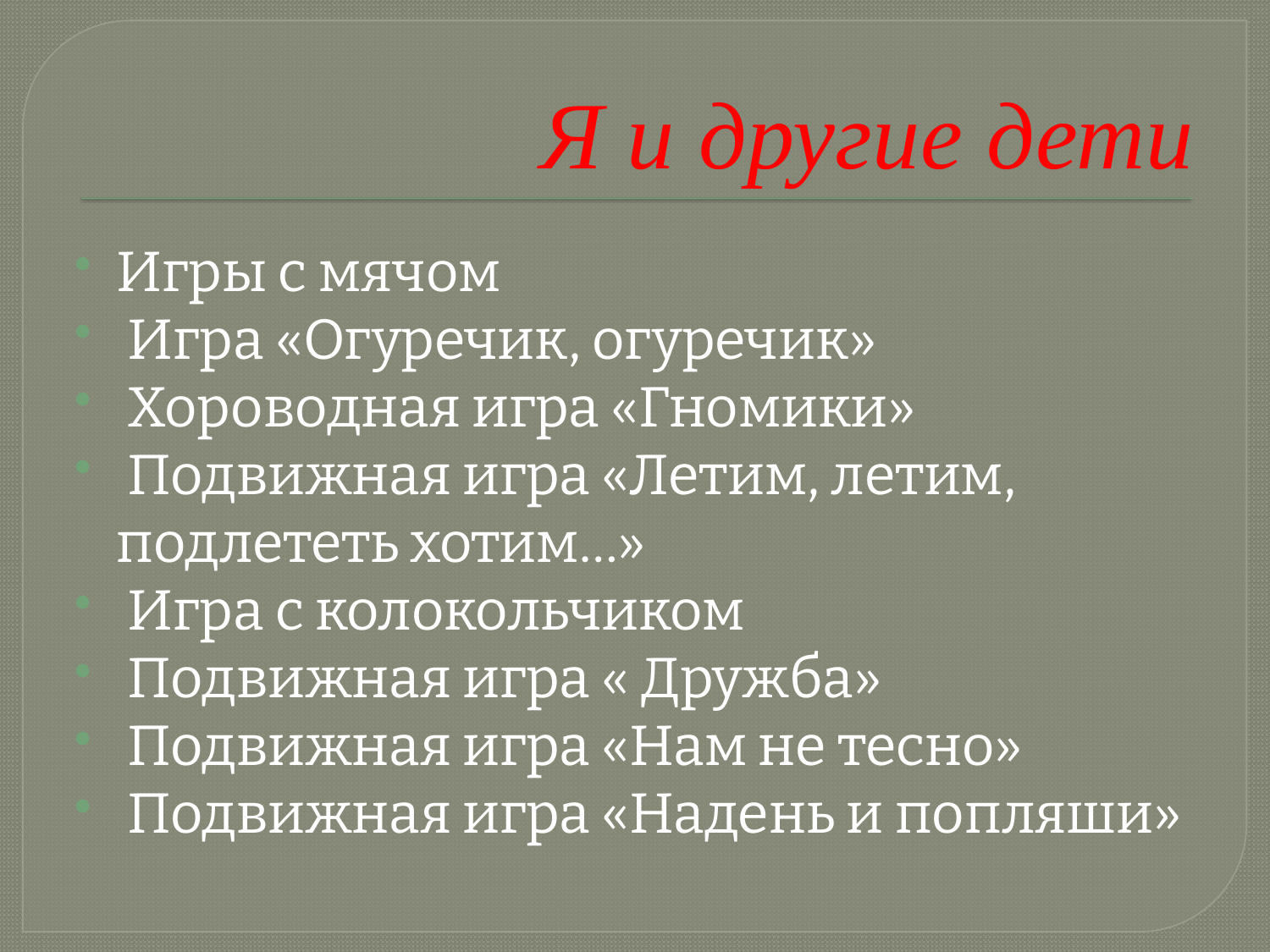

# Я и другие дети
Игры с мячом
 Игра «Огуречик, огуречик»
 Хороводная игра «Гномики»
 Подвижная игра «Летим, летим, подлететь хотим…»
 Игра с колокольчиком
 Подвижная игра « Дружба»
 Подвижная игра «Нам не тесно»
 Подвижная игра «Надень и попляши»